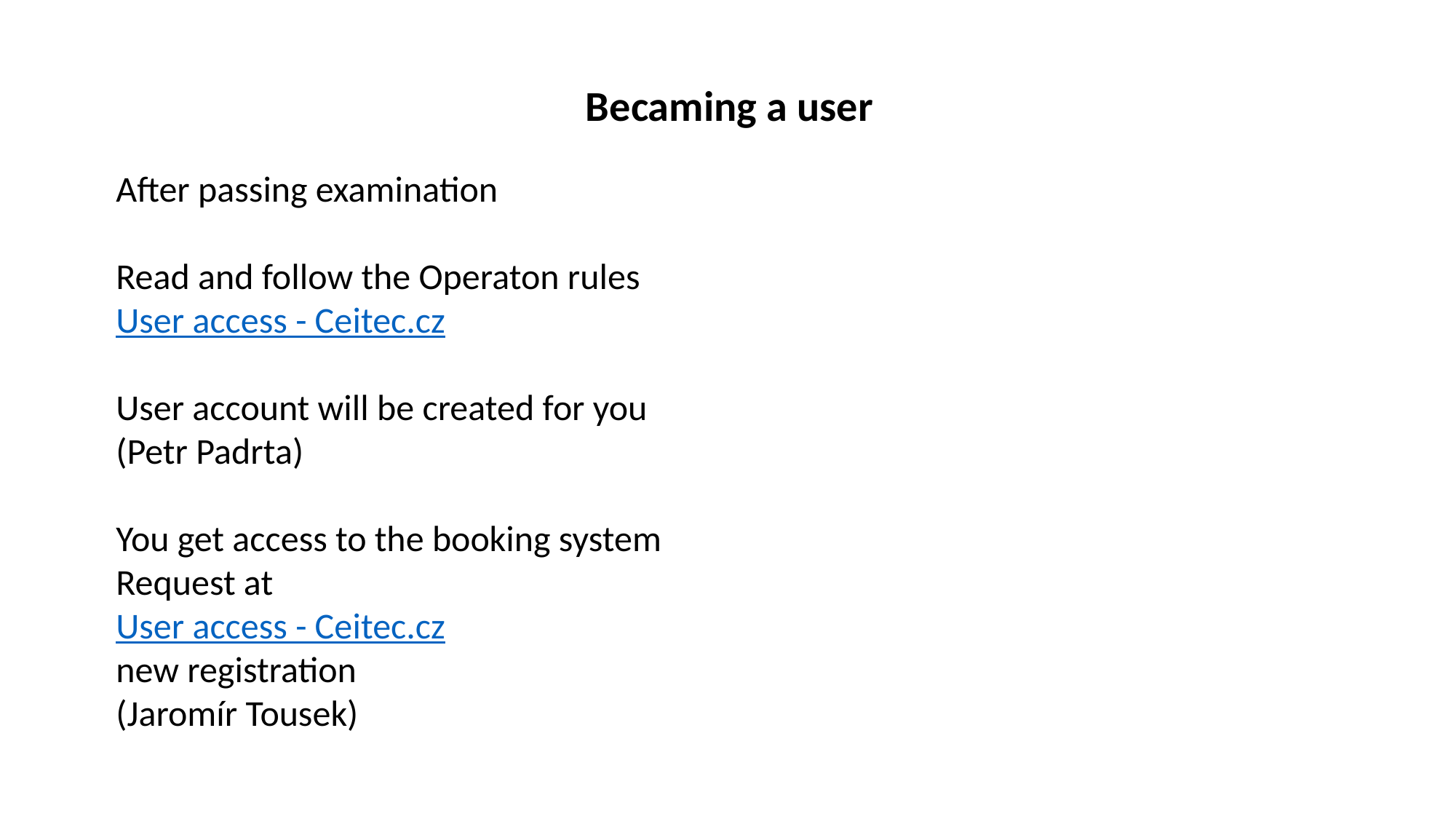

Becaming a user

After passing examination

Read and follow the Operaton rules
User access - Ceitec.cz

User account will be created for you
(Petr Padrta)

You get access to the booking system
Request at
User access - Ceitec.cz
new registration
(Jaromír Tousek)